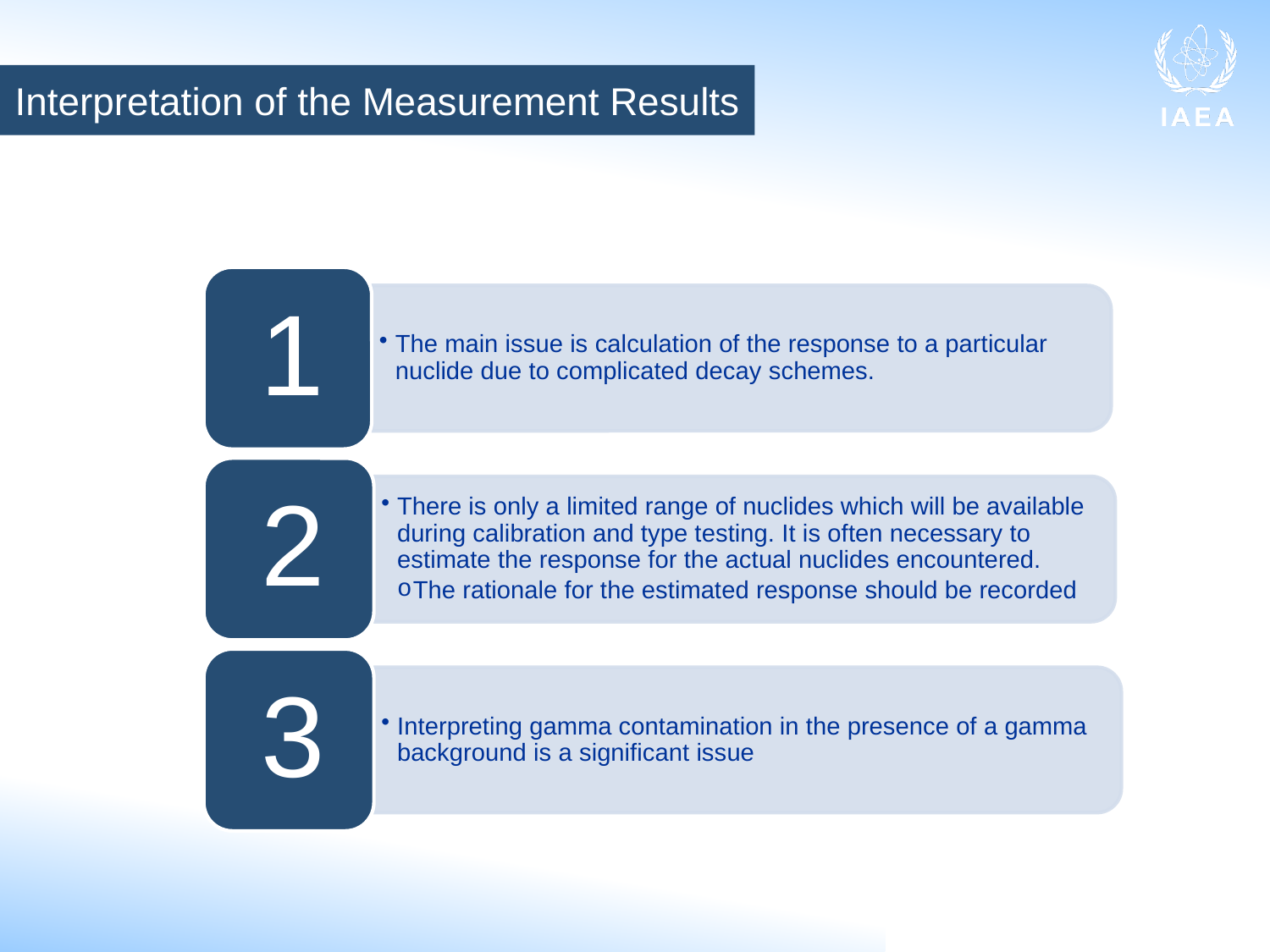

Interpretation of the Measurement Results
The main issue is calculation of the response to a particular nuclide due to complicated decay schemes.
1
There is only a limited range of nuclides which will be available during calibration and type testing. It is often necessary to estimate the response for the actual nuclides encountered.
The rationale for the estimated response should be recorded
2
Interpreting gamma contamination in the presence of a gamma background is a significant issue
3